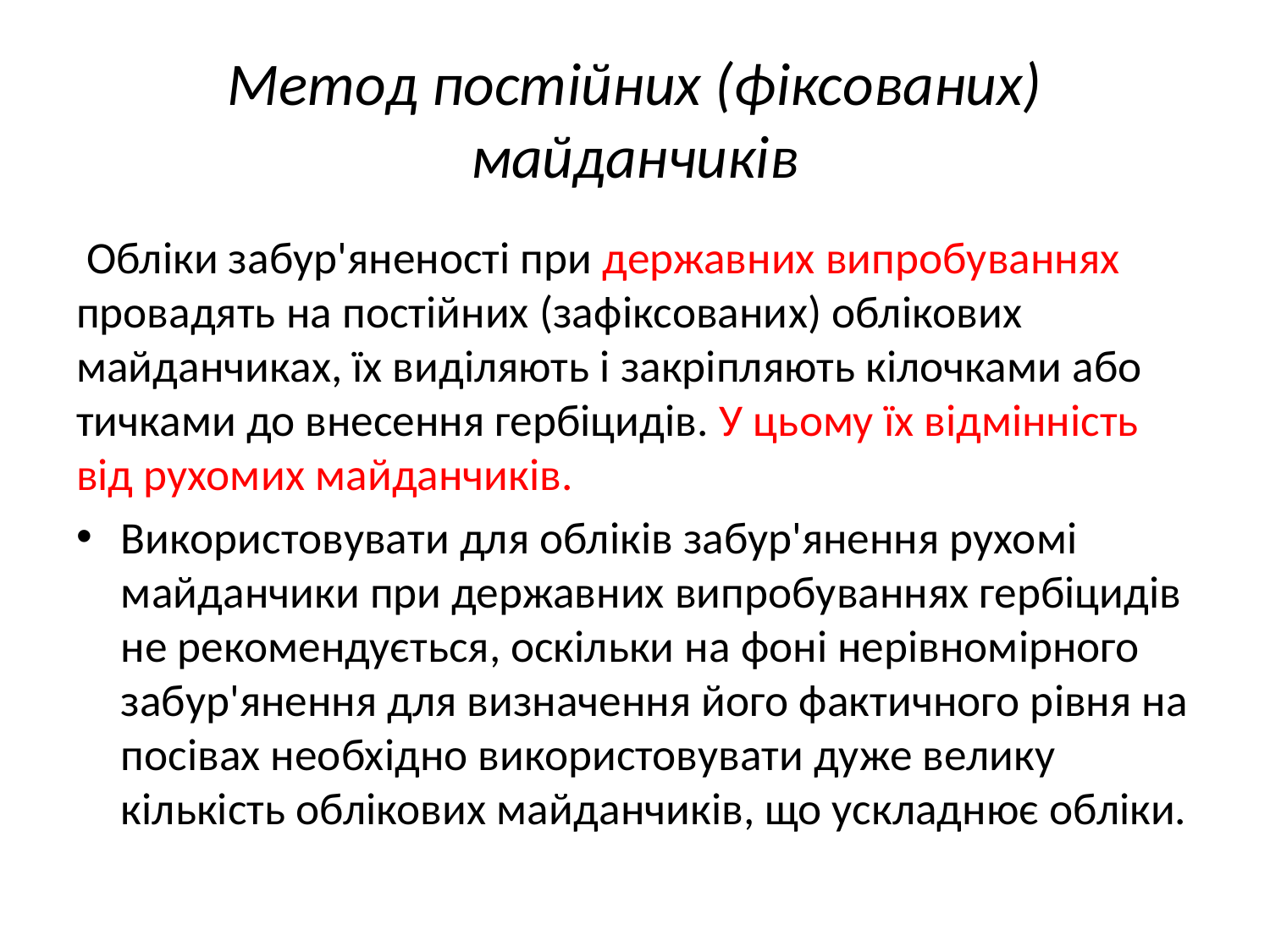

# Метод постійних (фіксованих) майданчиків
 Обліки забур'яненості при державних випробуваннях провадять на постійних (зафіксованих) облікових майданчиках, їх виділяють і закріпляють кілочками або тичками до внесення гербіцидів. У цьому їх відмінність від рухомих майданчиків.
Використовувати для обліків забур'янення рухомі майданчики при державних випробуваннях гербіцидів не рекомендується, оскільки на фоні нерівномірного забур'янення для визначення його фактичного рівня на посівах необхідно використовувати дуже велику кількість облікових майданчиків, що ускладнює обліки.